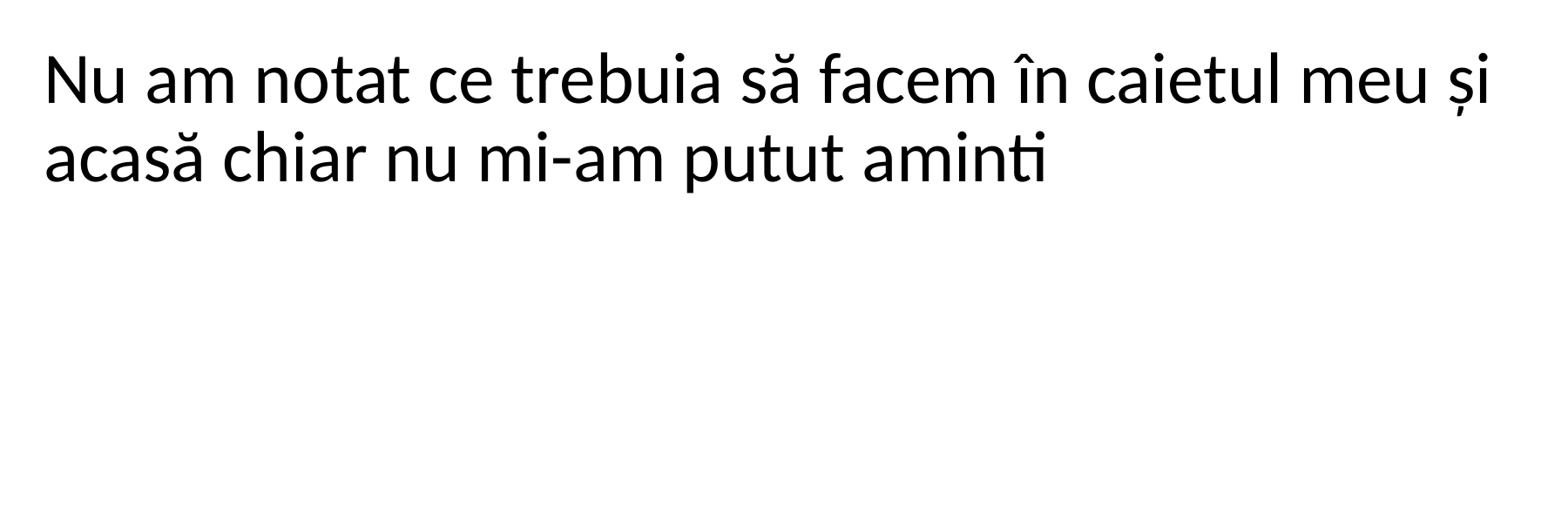

Nu am notat ce trebuia să facem în caietul meu și acasă chiar nu mi-am putut aminti